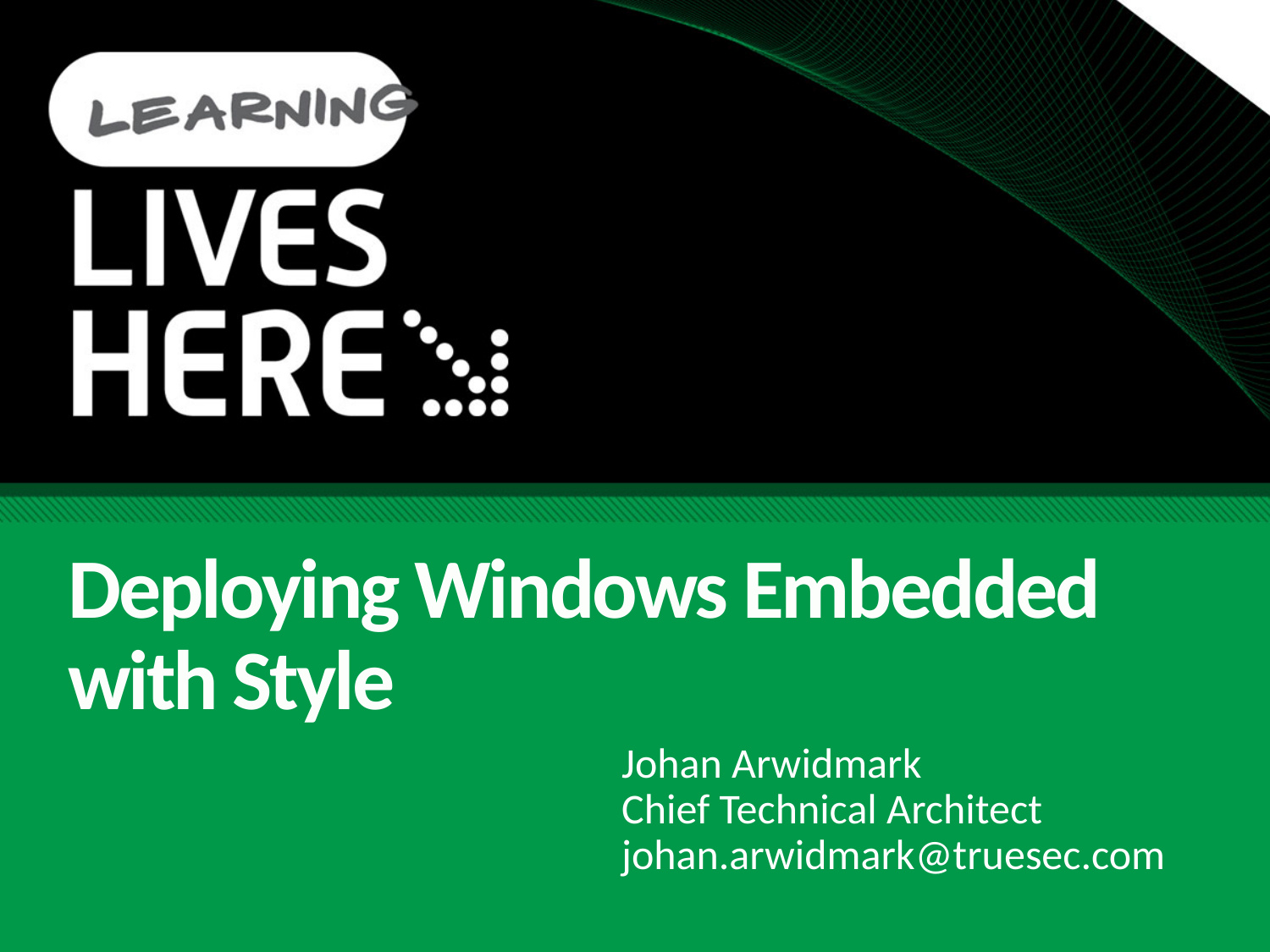

# Deploying Windows Embedded with Style
Johan Arwidmark
Chief Technical Architect
johan.arwidmark@truesec.com